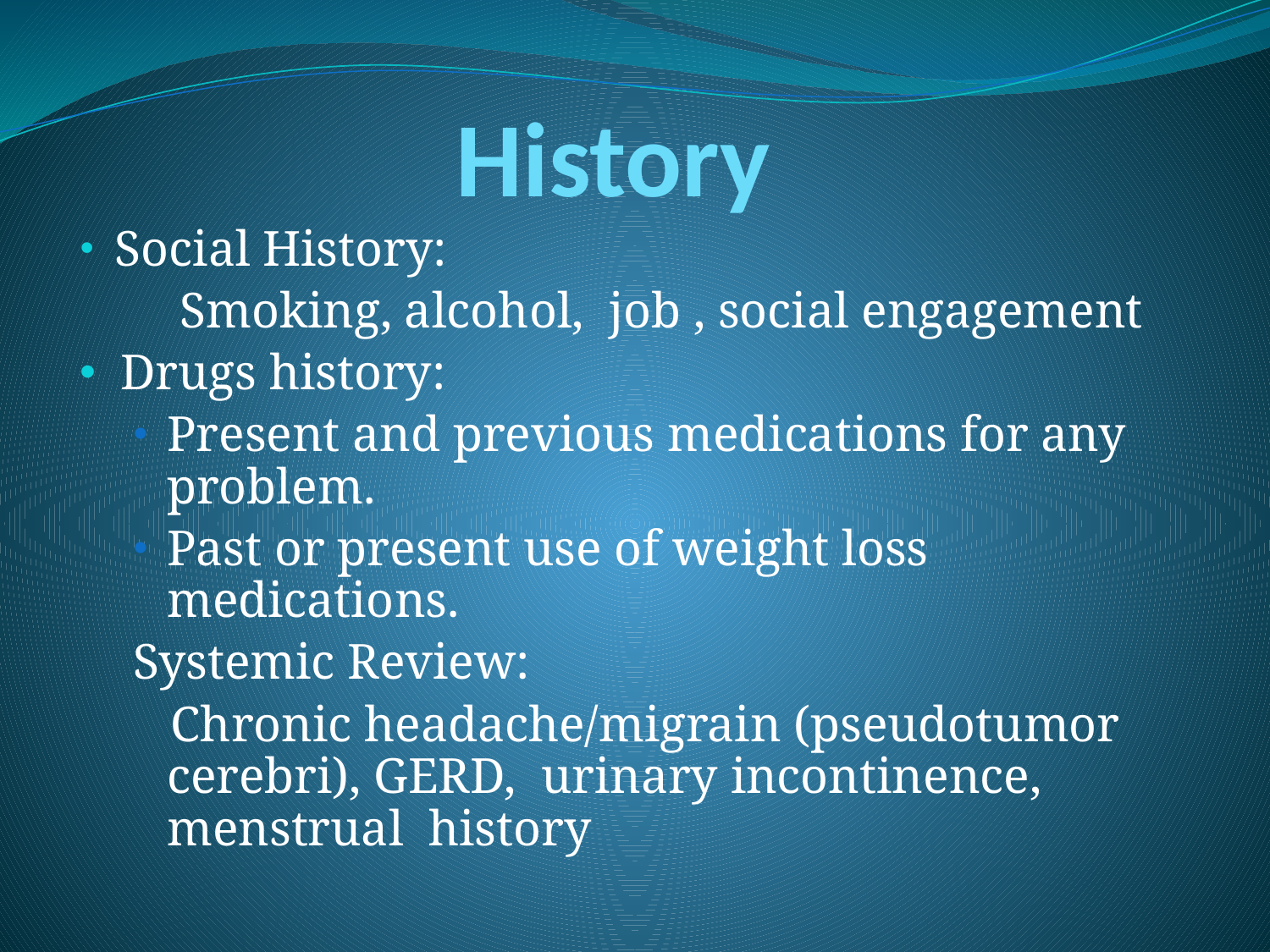

# History
  Social History:
        Smoking, alcohol,  job , social engagement
  Drugs history:
Present and previous medications for any problem.
Past or present use of weight loss medications.
Systemic Review:
   Chronic headache/migrain (pseudotumor cerebri), GERD,  urinary incontinence, menstrual  history